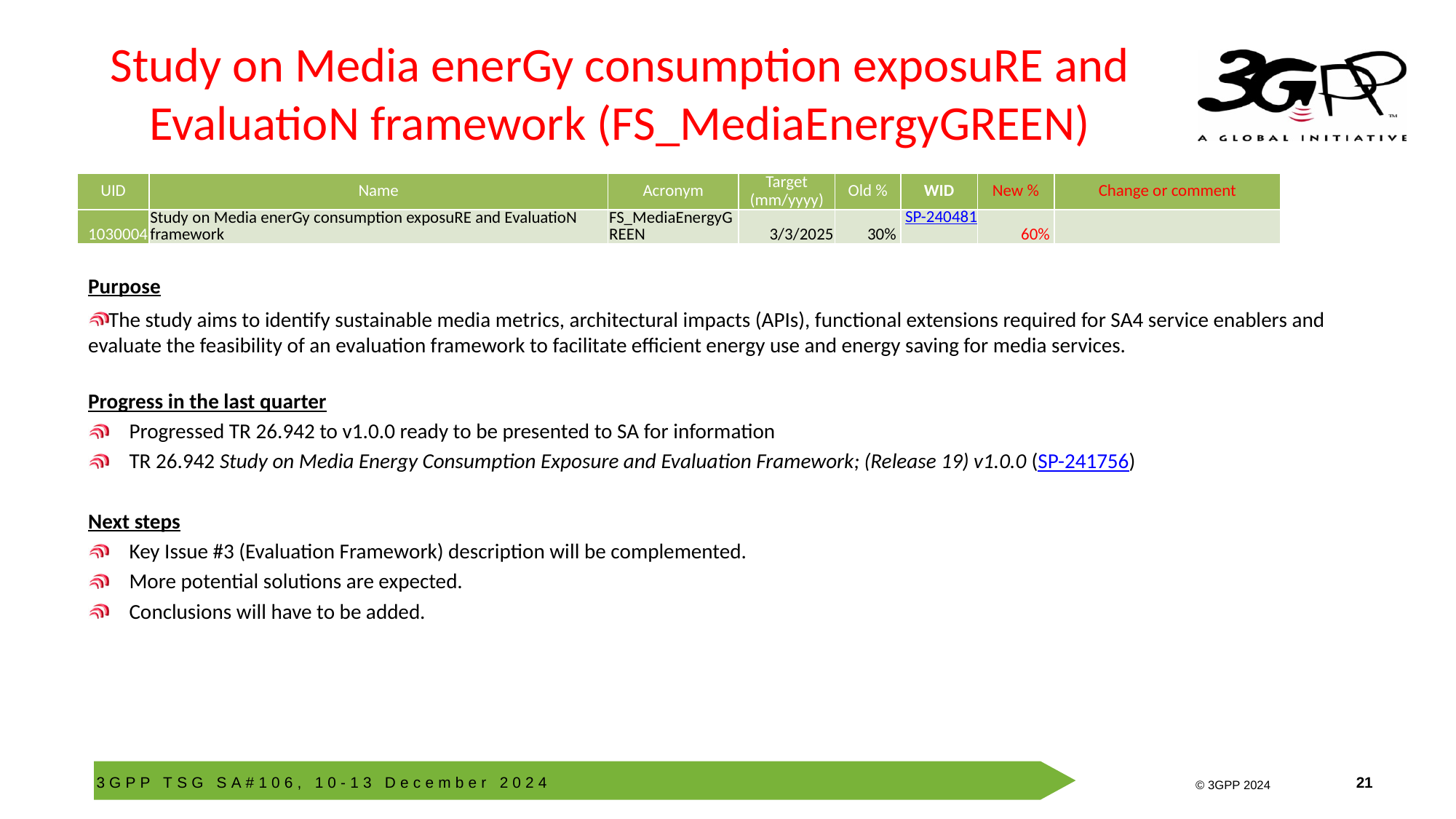

# Study on Media enerGy consumption exposuRE and EvaluatioN framework (FS_MediaEnergyGREEN)
| UID | Name | Acronym | Target (mm/yyyy) | Old % | WID | New % | Change or comment |
| --- | --- | --- | --- | --- | --- | --- | --- |
| 1030004 | Study on Media enerGy consumption exposuRE and EvaluatioN framework | FS\_MediaEnergyGREEN | 3/3/2025 | 30% | SP-240481 | 60% |  |
Purpose
The study aims to identify sustainable media metrics, architectural impacts (APIs), functional extensions required for SA4 service enablers and evaluate the feasibility of an evaluation framework to facilitate efficient energy use and energy saving for media services.

Progress in the last quarter
Progressed TR 26.942 to v1.0.0 ready to be presented to SA for information
TR 26.942 Study on Media Energy Consumption Exposure and Evaluation Framework; (Release 19) v1.0.0 (SP-241756)

Next steps
Key Issue #3 (Evaluation Framework) description will be complemented.
More potential solutions are expected.
Conclusions will have to be added.